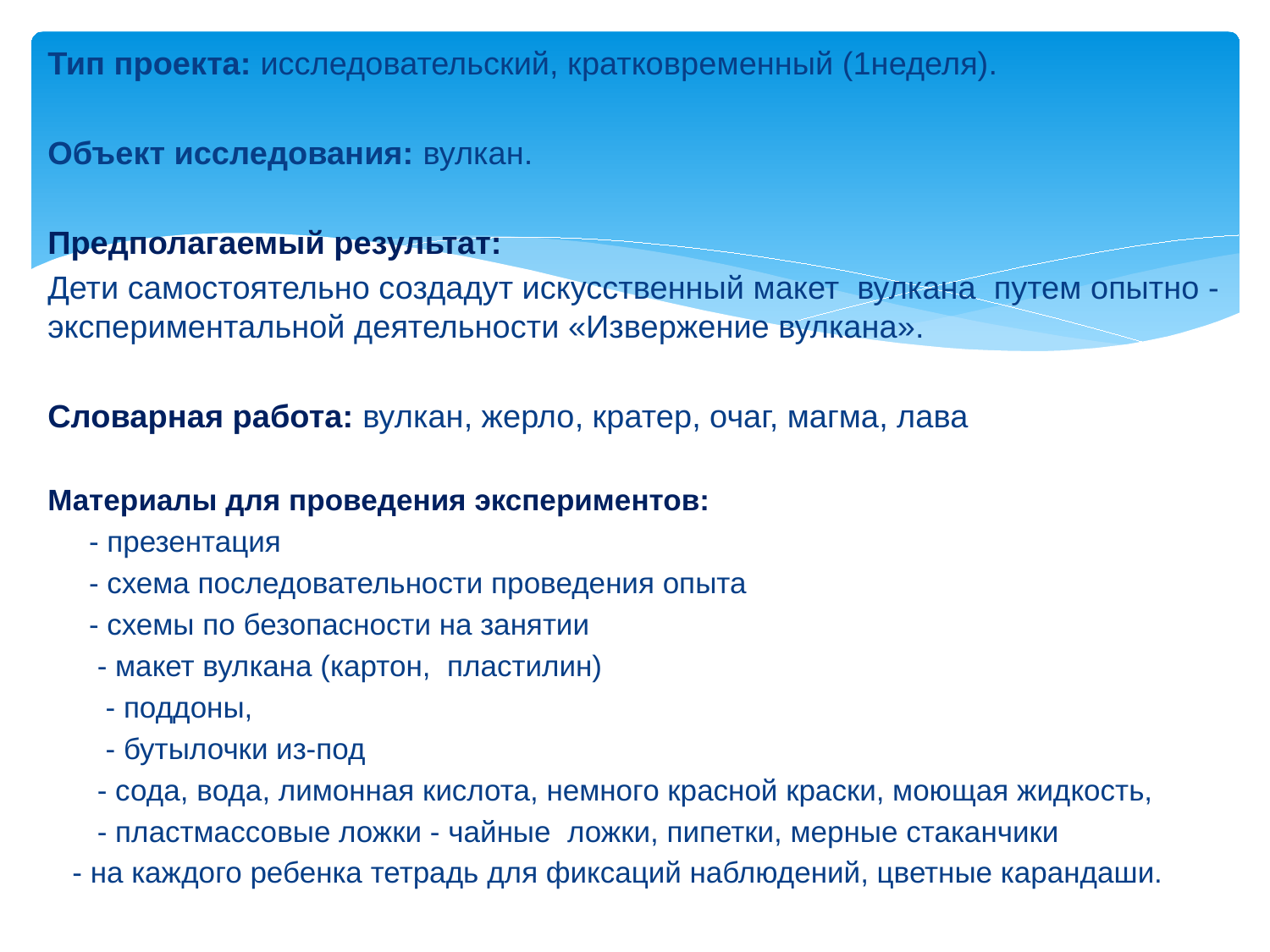

Тип проекта: исследовательский, кратковременный (1неделя).

Объект исследования: вулкан.

Предполагаемый результат:
Дети самостоятельно создадут искусственный макет  вулкана  путем опытно - экспериментальной деятельности «Извержение вулкана».

Словарная работа: вулкан, жерло, кратер, очаг, магма, лава

Материалы для проведения экспериментов:
     - презентация
     - схема последовательности проведения опыта
     - схемы по безопасности на занятии
      - макет вулкана (картон,  пластилин)
       - поддоны,
       - бутылочки из-под
      - сода, вода, лимонная кислота, немного красной краски, моющая жидкость,
      - пластмассовые ложки - чайные  ложки, пипетки, мерные стаканчики
   - на каждого ребенка тетрадь для фиксаций наблюдений, цветные карандаши.